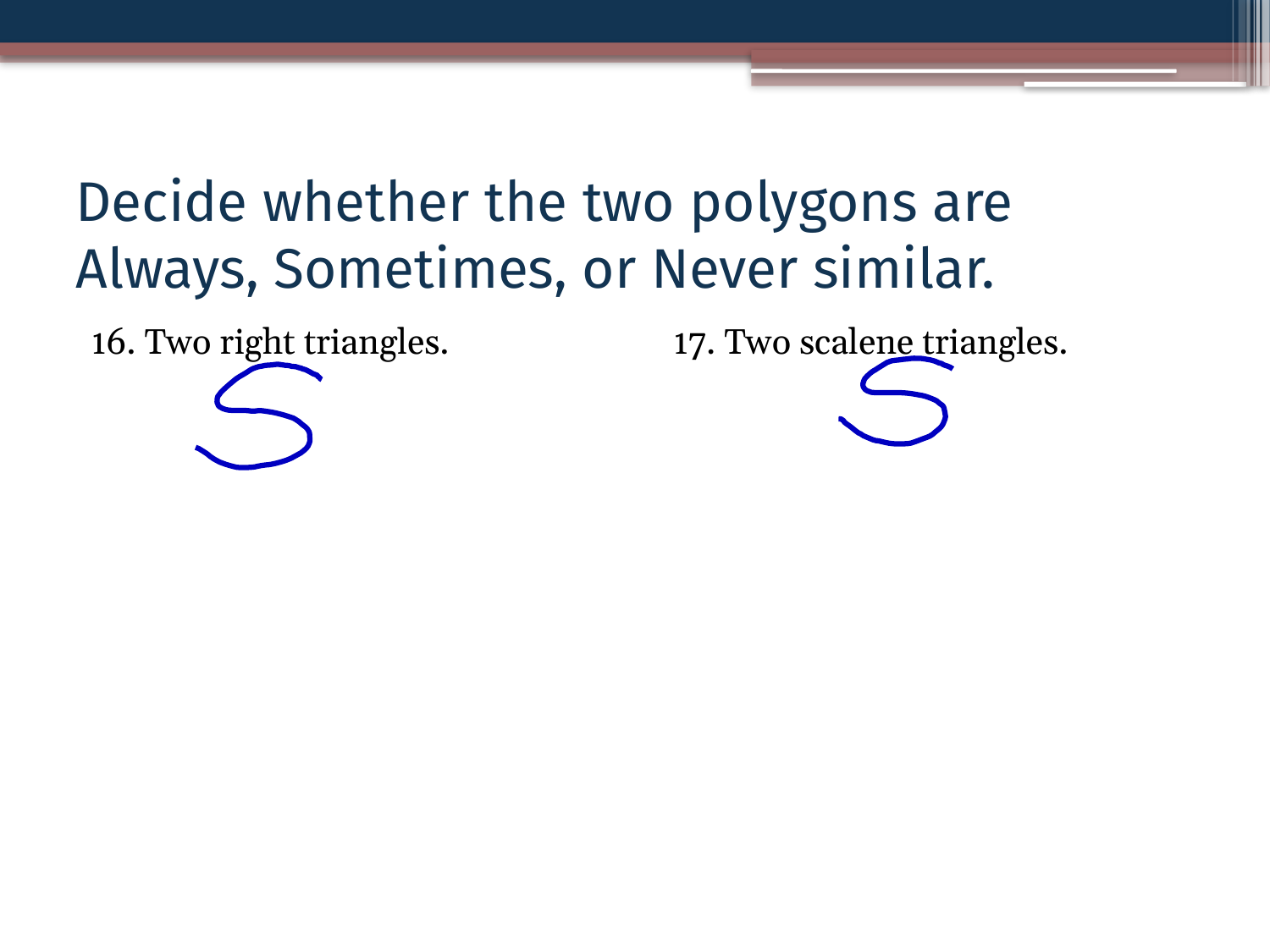

# Decide whether the two polygons are Always, Sometimes, or Never similar.
16. Two right triangles.
17. Two scalene triangles.